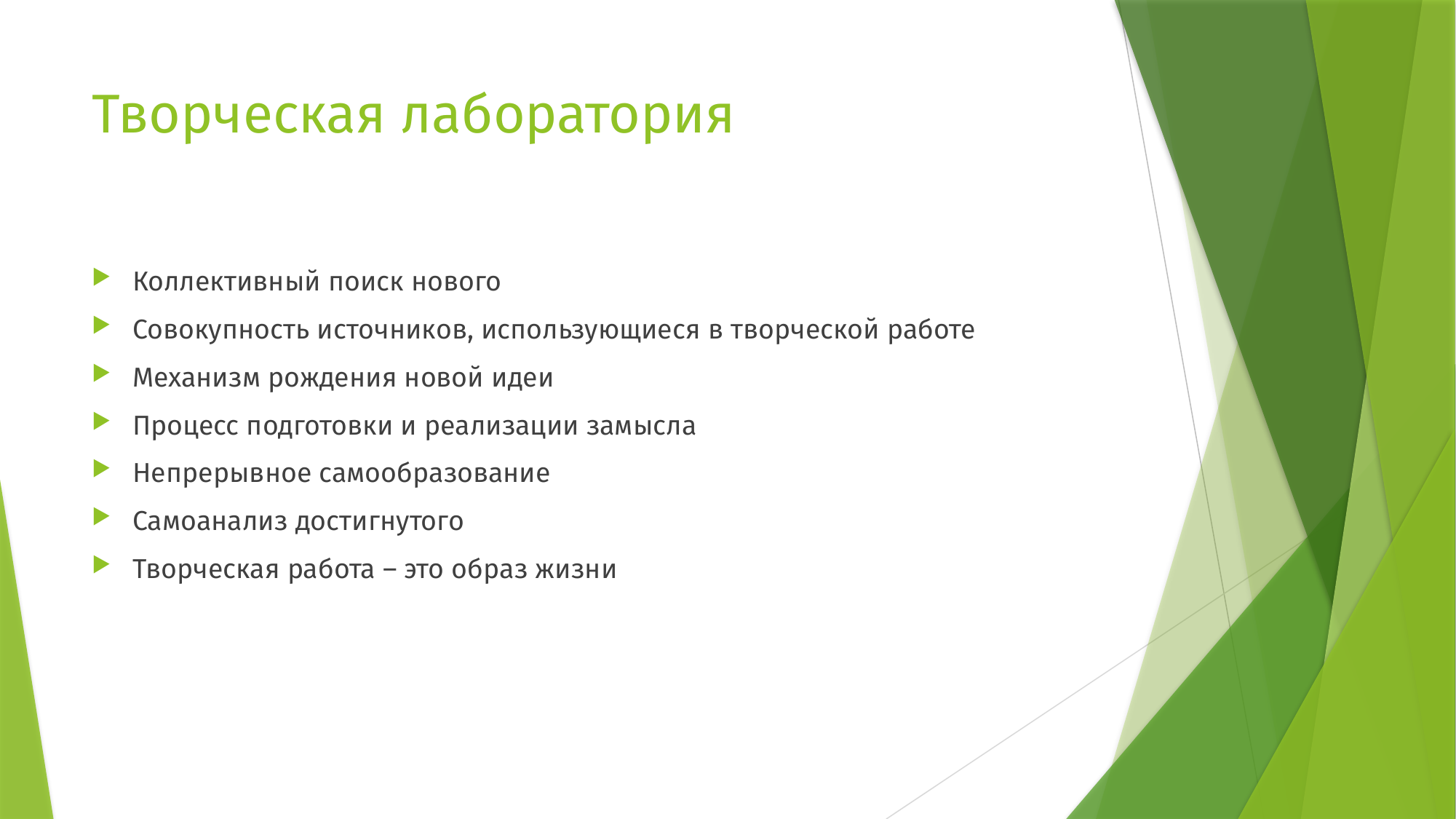

# Творческая лаборатория
Коллективный поиск нового
Совокупность источников, использующиеся в творческой работе
Механизм рождения новой идеи
Процесс подготовки и реализации замысла
Непрерывное самообразование
Самоанализ достигнутого
Творческая работа – это образ жизни